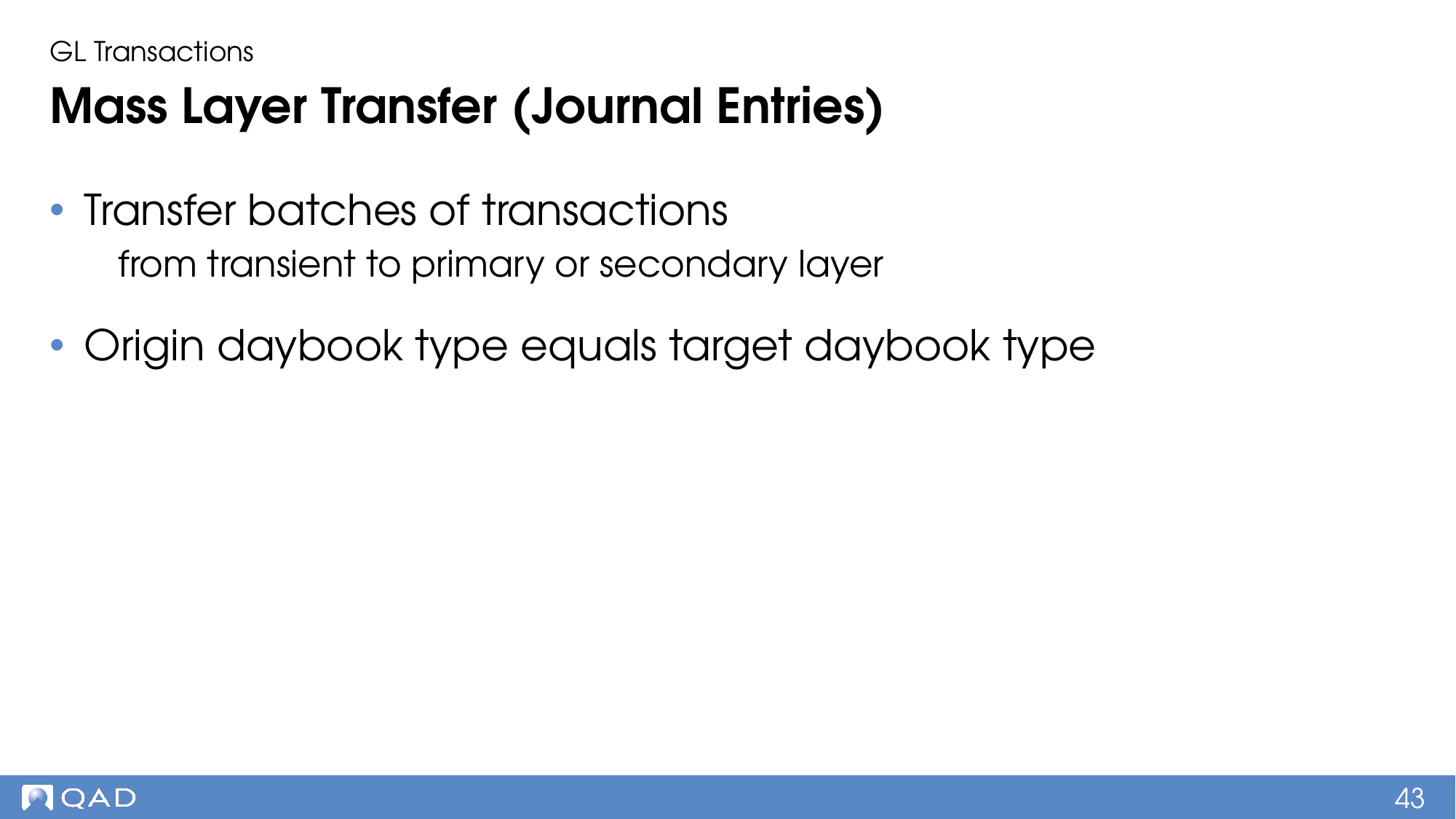

GL Transactions
# Mass Layer Transfer (Journal Entries)
Transfer batches of transactions
from transient to primary or secondary layer
Origin daybook type equals target daybook type

43